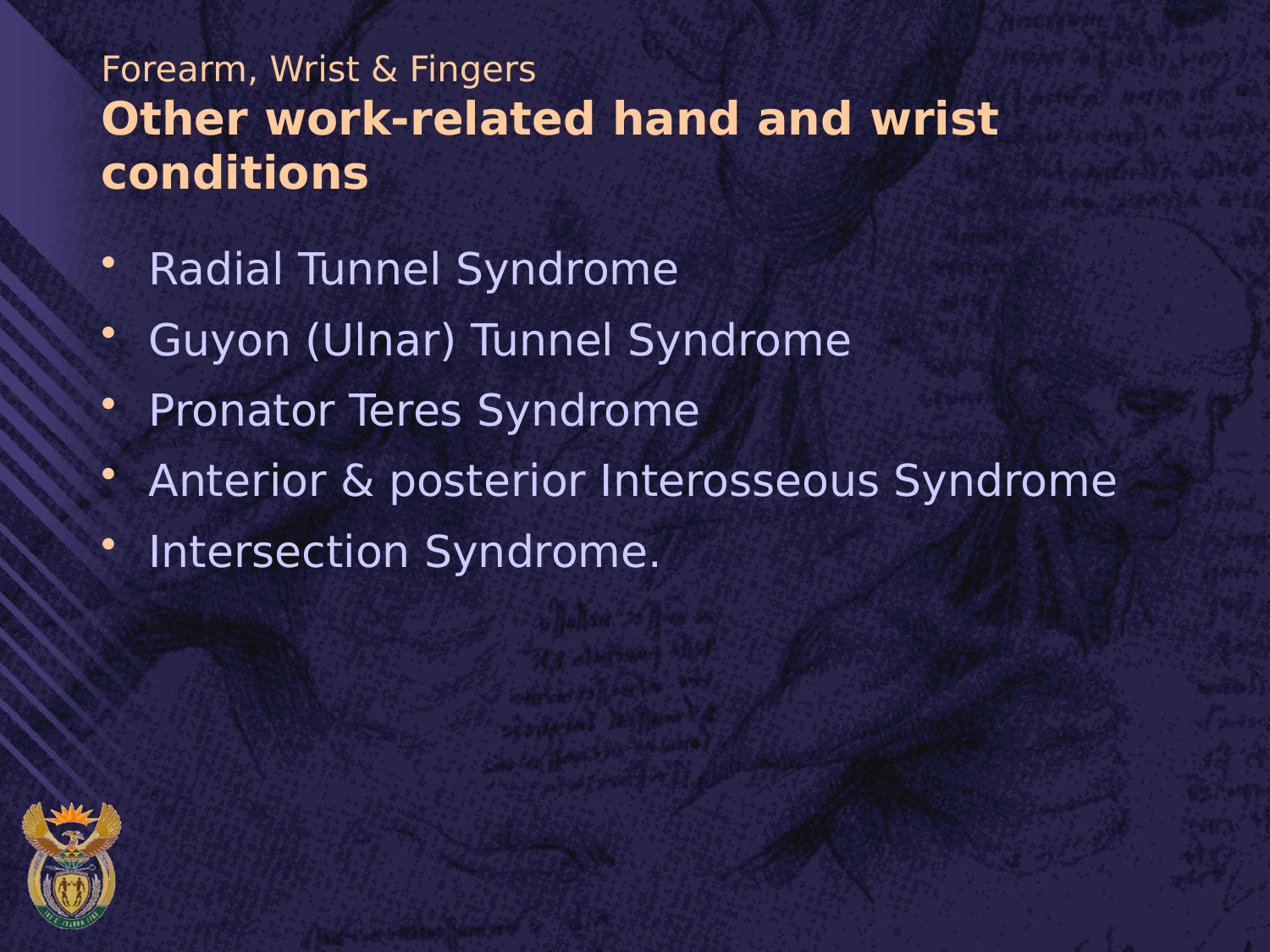

# Forearm, Wrist & Fingers Other work-related hand and wrist conditions
Radial Tunnel Syndrome
Guyon (Ulnar) Tunnel Syndrome
Pronator Teres Syndrome
Anterior & posterior Interosseous Syndrome
Intersection Syndrome.